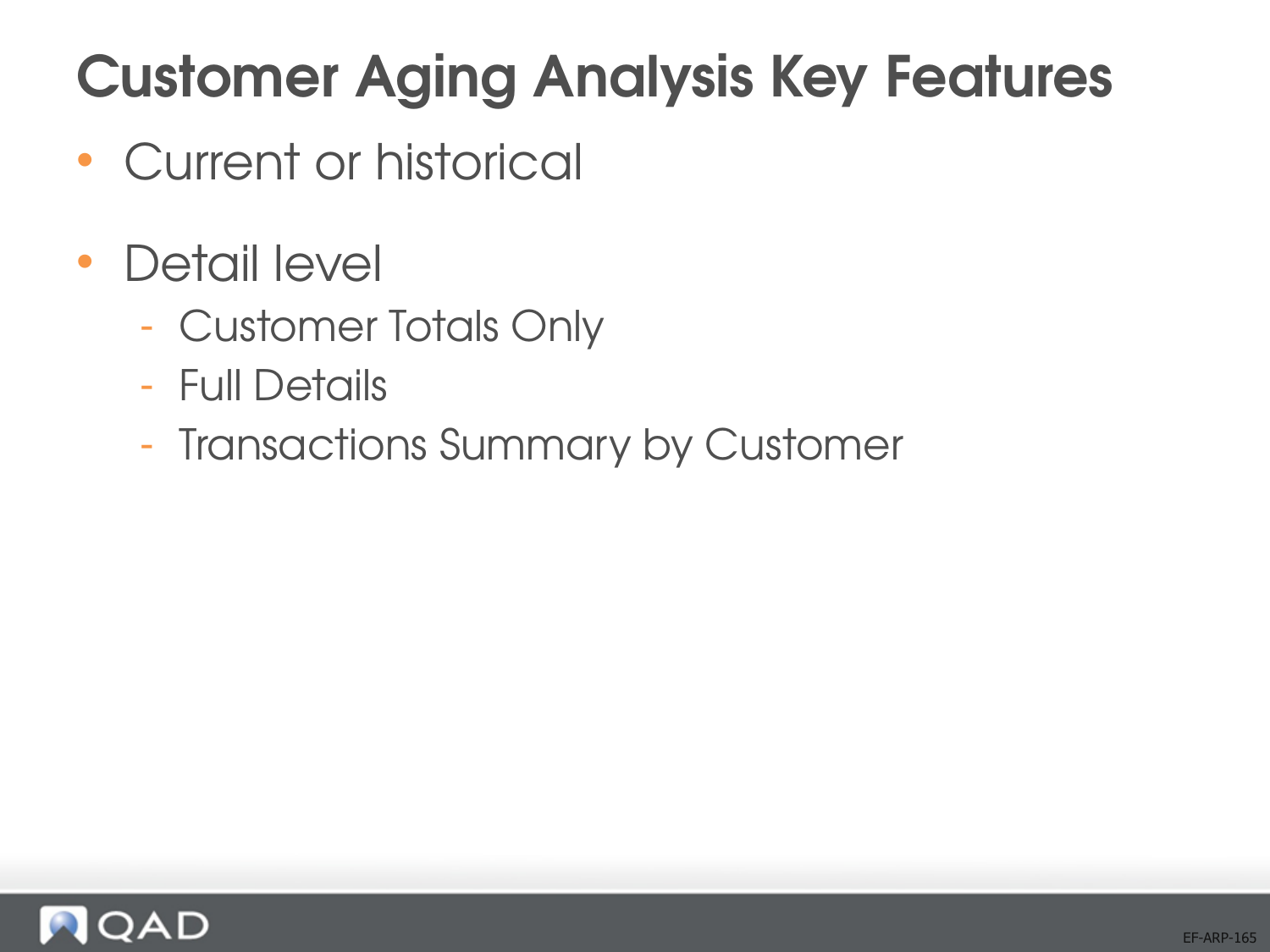

# Customer Aging Analysis Key Features
Current or historical
Detail level
Customer Totals Only
Full Details
Transactions Summary by Customer

EF-ARP-165